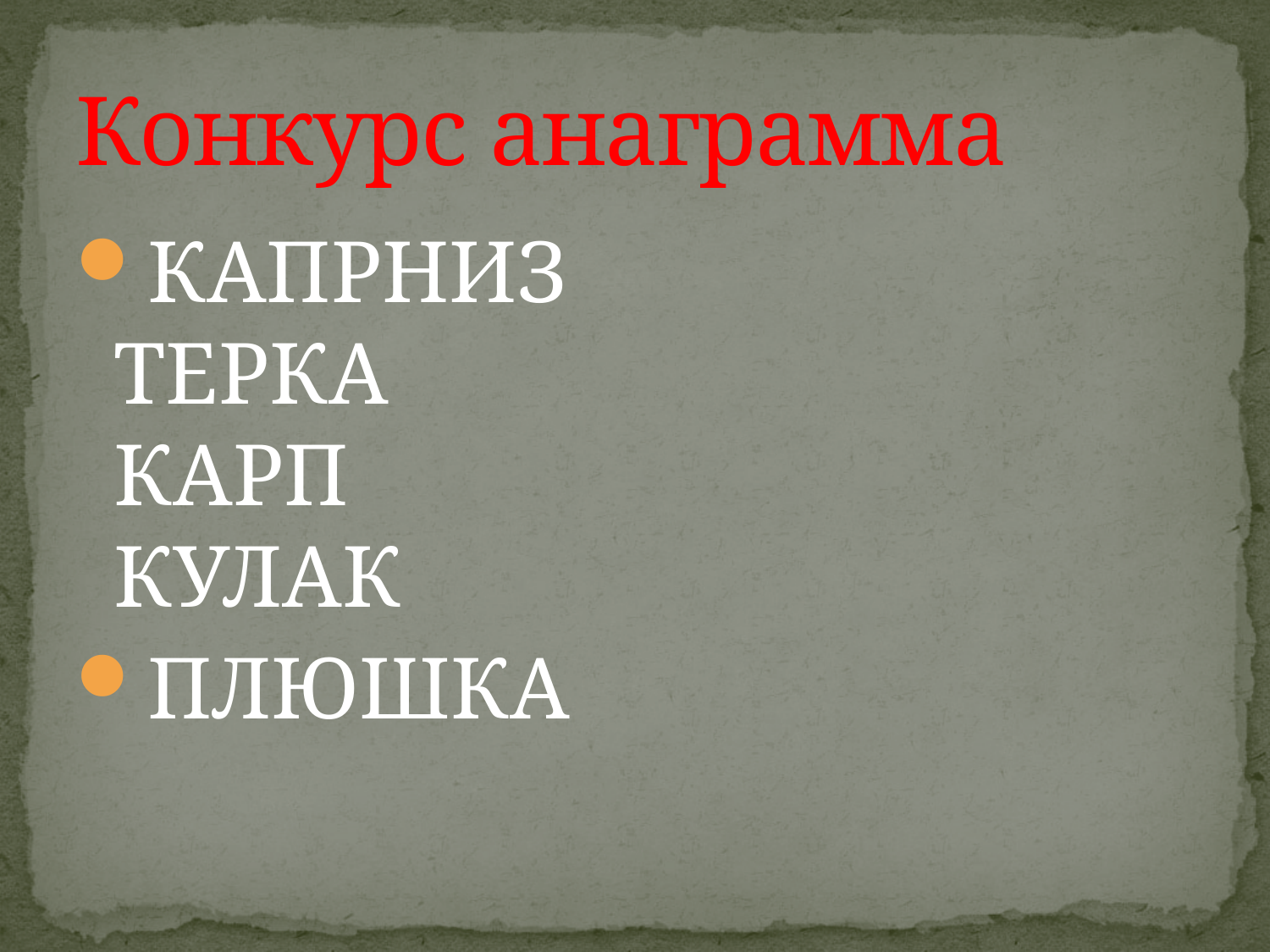

# Конкурс анаграмма
КАПРНИЗ
ТЕРКА
КАРП
КУЛАК
ПЛЮШКА